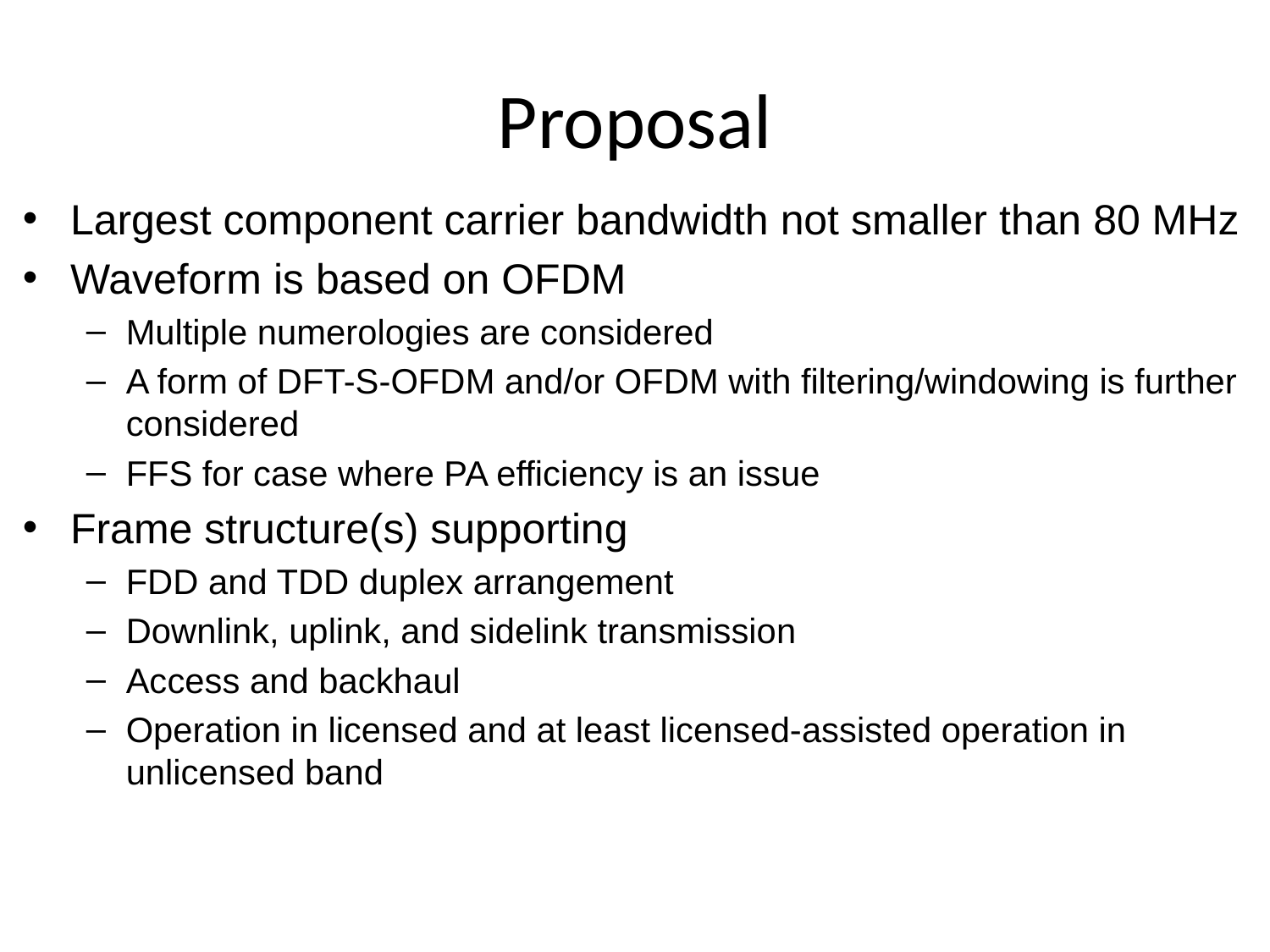

# Proposal
Largest component carrier bandwidth not smaller than 80 MHz
Waveform is based on OFDM
Multiple numerologies are considered
A form of DFT-S-OFDM and/or OFDM with filtering/windowing is further considered
FFS for case where PA efficiency is an issue
Frame structure(s) supporting
FDD and TDD duplex arrangement
Downlink, uplink, and sidelink transmission
Access and backhaul
Operation in licensed and at least licensed-assisted operation in unlicensed band